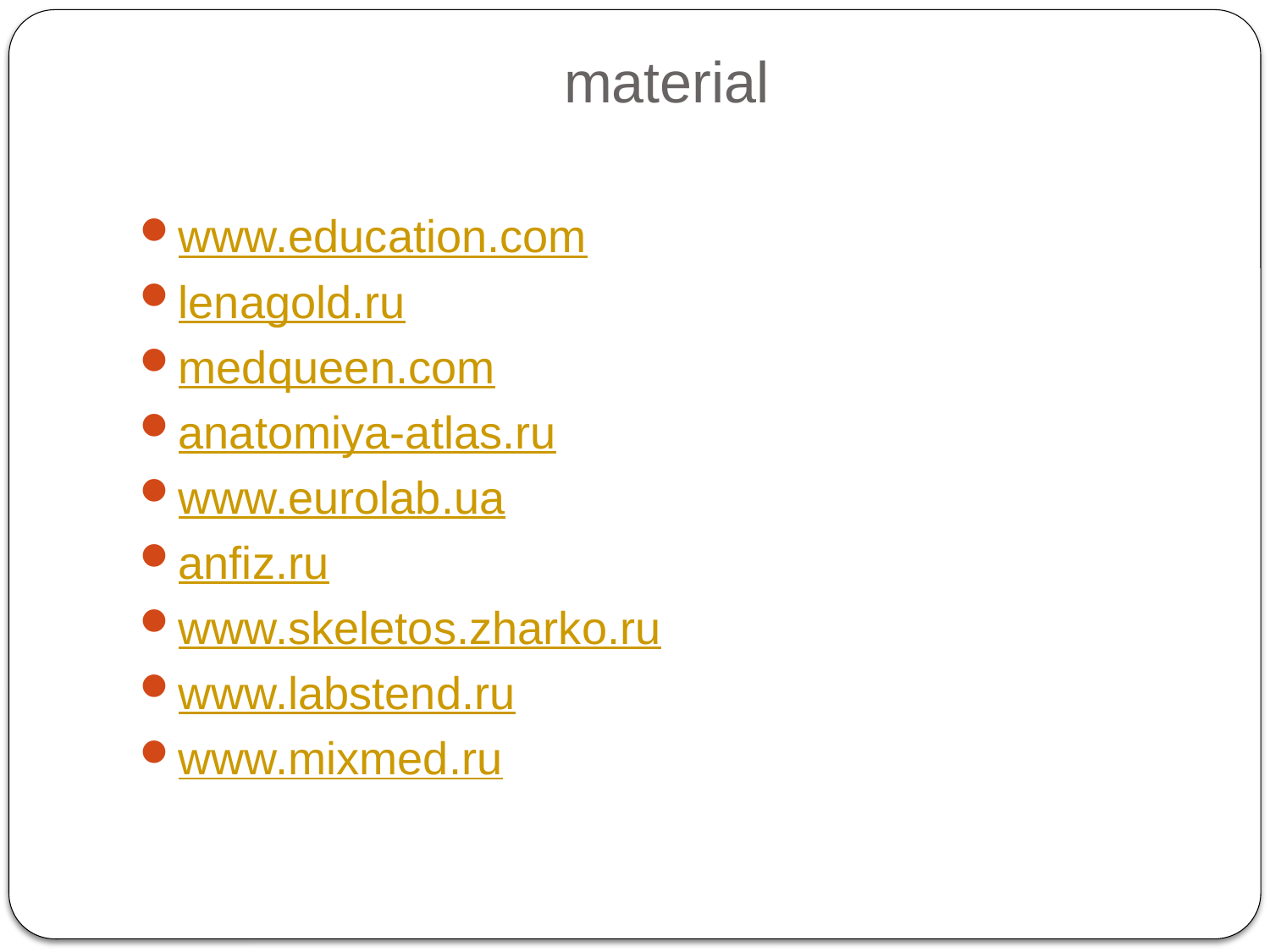

# material
www.education.com
lenagold.ru
medqueen.com
anatomiya-atlas.ru
www.eurolab.ua
anfiz.ru
www.skeletos.zharko.ru
www.labstend.ru
www.mixmed.ru